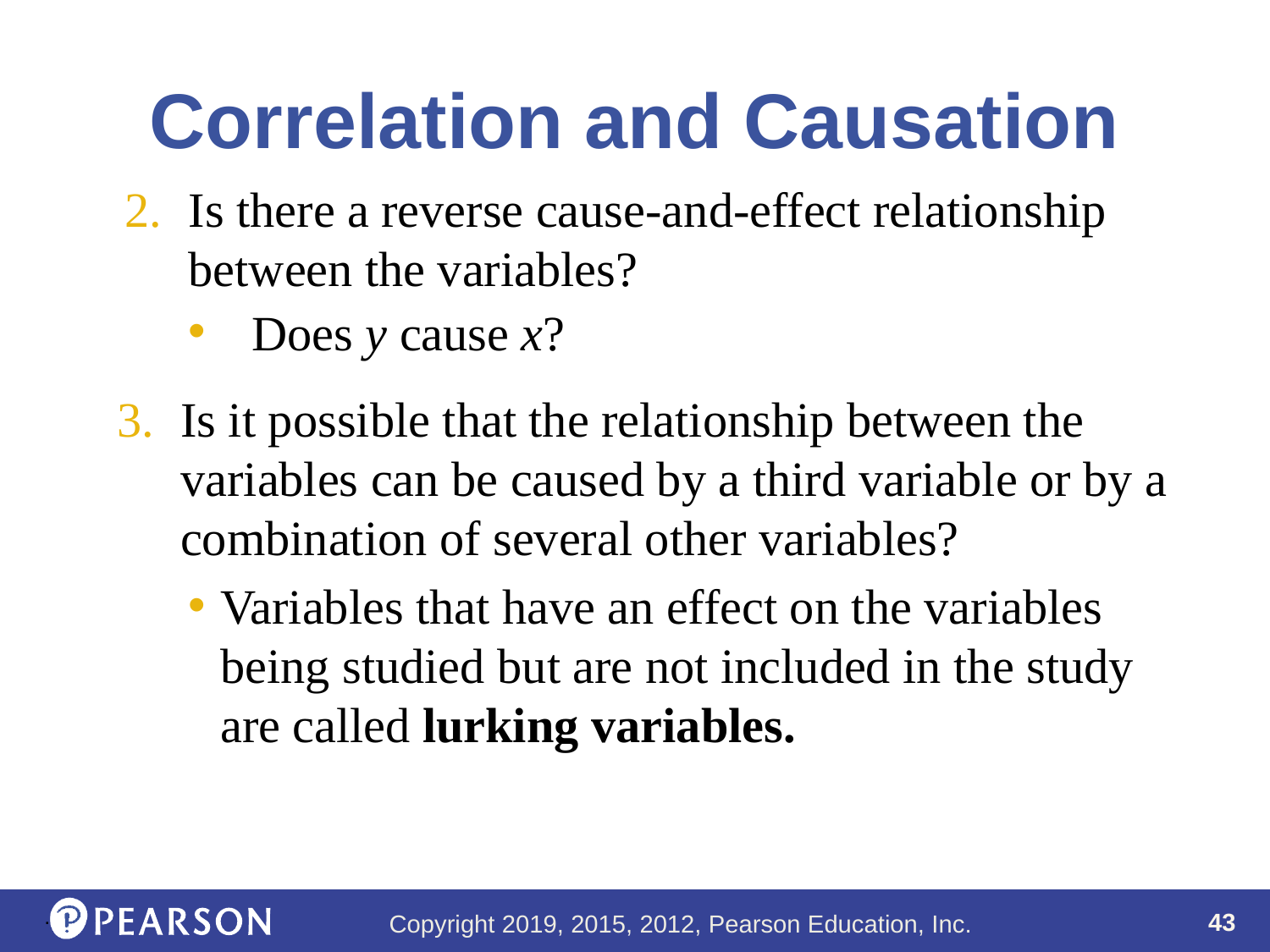

# Correlation and Causation
Is there a reverse cause-and-effect relationship between the variables?
Does y cause x?
Is it possible that the relationship between the variables can be caused by a third variable or by a combination of several other variables?
Variables that have an effect on the variables being studied but are not included in the study are called lurking variables.

.